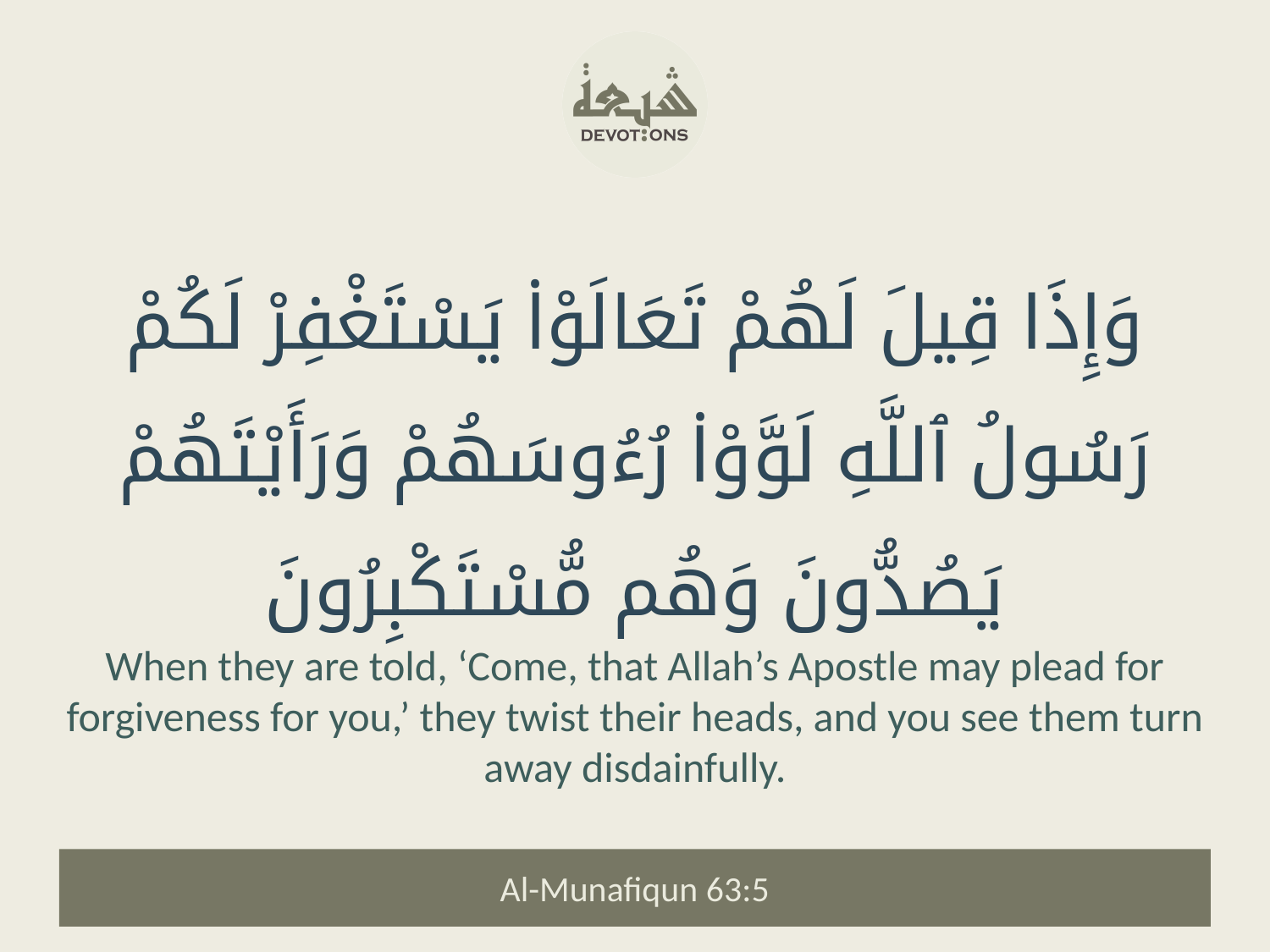

وَإِذَا قِيلَ لَهُمْ تَعَالَوْا۟ يَسْتَغْفِرْ لَكُمْ رَسُولُ ٱللَّهِ لَوَّوْا۟ رُءُوسَهُمْ وَرَأَيْتَهُمْ يَصُدُّونَ وَهُم مُّسْتَكْبِرُونَ
When they are told, ‘Come, that Allah’s Apostle may plead for forgiveness for you,’ they twist their heads, and you see them turn away disdainfully.
Al-Munafiqun 63:5